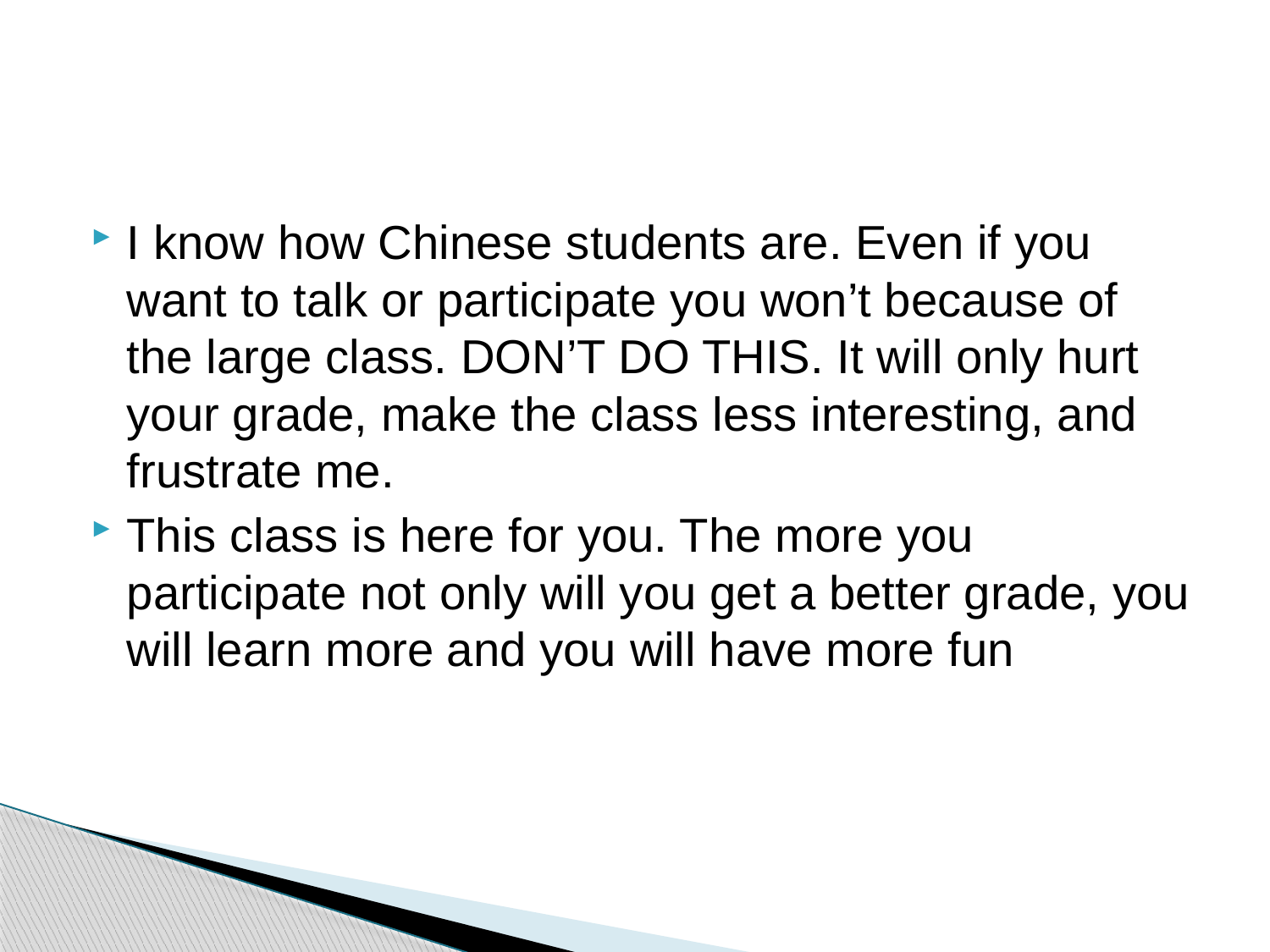

#
I know how Chinese students are. Even if you want to talk or participate you won’t because of the large class. DON’T DO THIS. It will only hurt your grade, make the class less interesting, and frustrate me.
This class is here for you. The more you participate not only will you get a better grade, you will learn more and you will have more fun